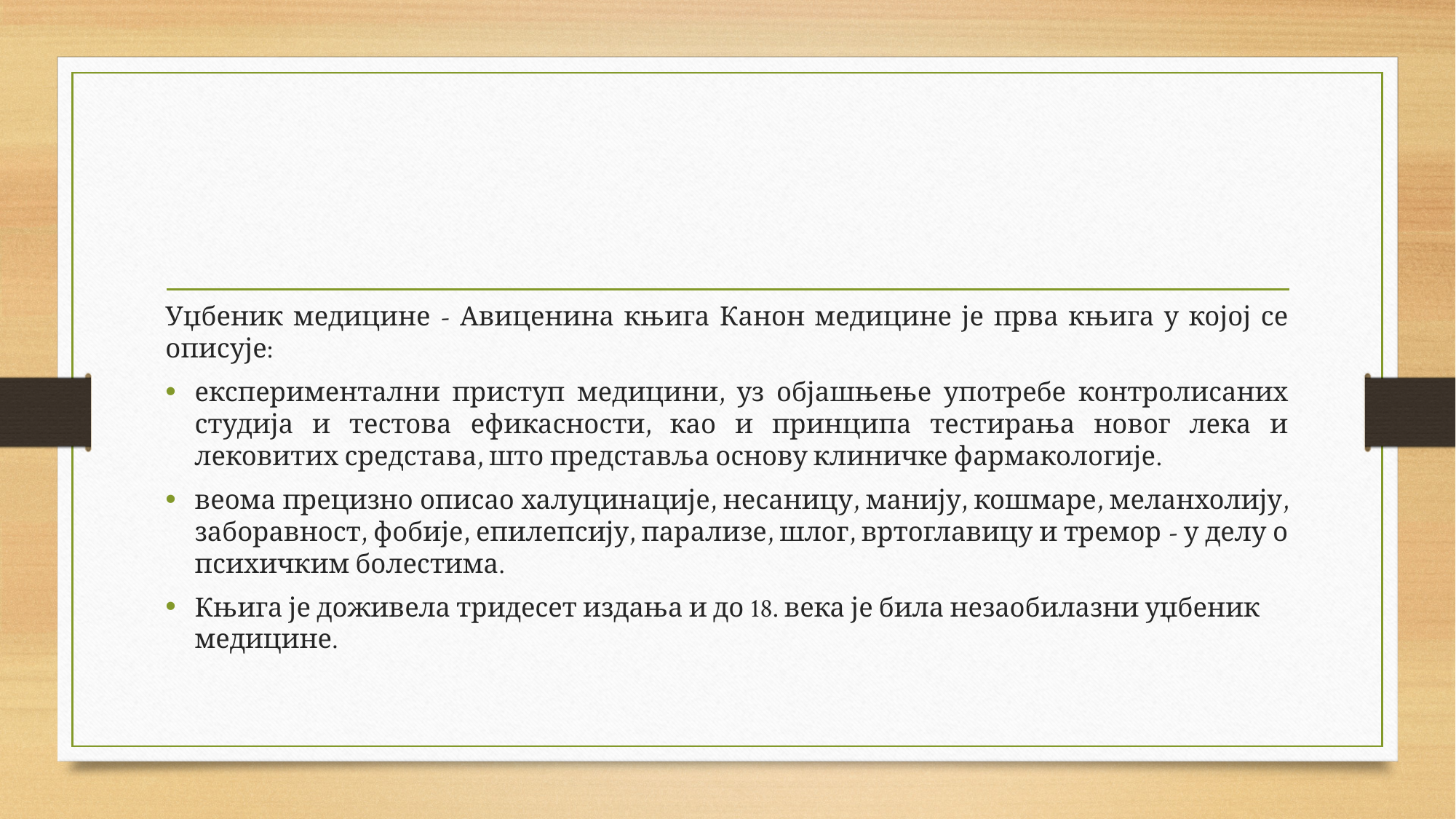

Уџбеник медицине - Авиценина књига Канон медицине је прва књига у којој се описује:
експериментални приступ медицини, уз објашњење употребе контролисаних студија и тестова ефикасности, као и принципа тестирања новог лека и лековитих средстава, што представља основу клиничке фармакологије.
веома прецизно описао халуцинације, несаницу, манију, кошмаре, меланхолију, заборавност, фобије, епилепсију, парализе, шлог, вртоглавицу и тремор - у делу о психичким болестима.
Књига је доживела тридесет издања и до 18. века је била незаобилазни уџбеник медицине.